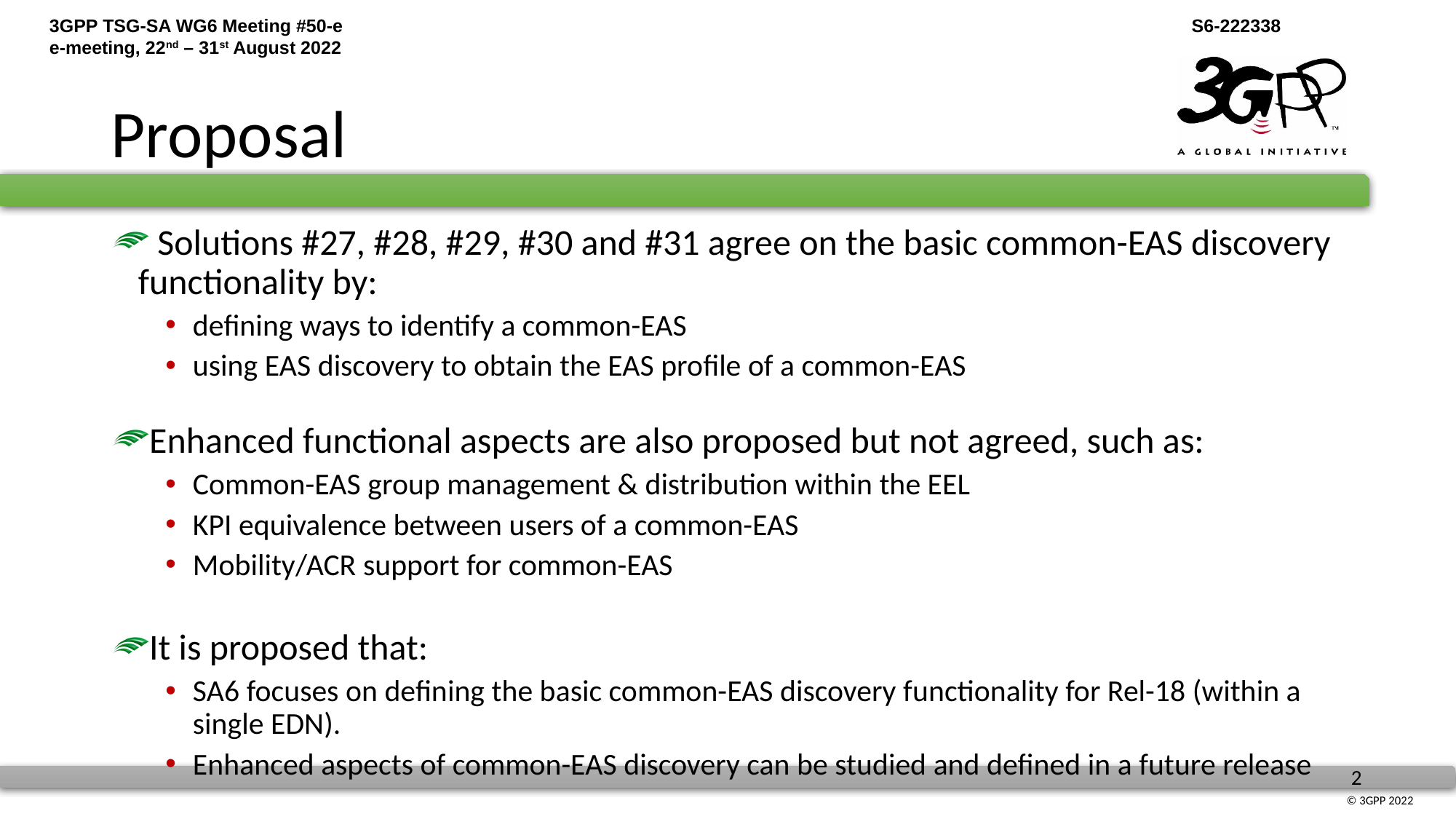

# Proposal
 Solutions #27, #28, #29, #30 and #31 agree on the basic common-EAS discovery functionality by:
defining ways to identify a common-EAS
using EAS discovery to obtain the EAS profile of a common-EAS

Enhanced functional aspects are also proposed but not agreed, such as:
Common-EAS group management & distribution within the EEL
KPI equivalence between users of a common-EAS
Mobility/ACR support for common-EAS

It is proposed that:
SA6 focuses on defining the basic common-EAS discovery functionality for Rel-18 (within a single EDN).
Enhanced aspects of common-EAS discovery can be studied and defined in a future release